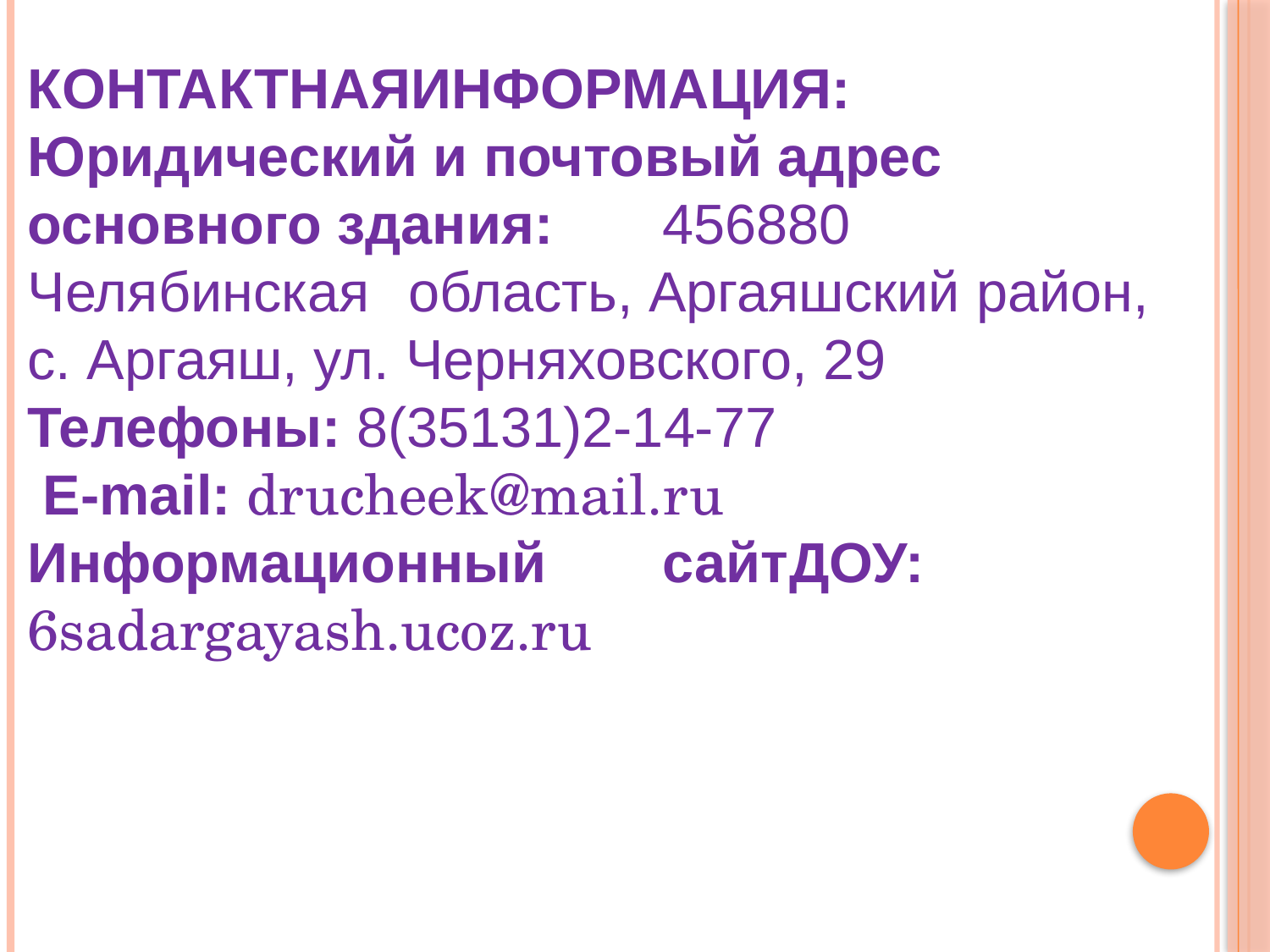

КОНТАКТНАЯИНФОРМАЦИЯ:
Юридический и почтовый адрес основного здания:	456880
Челябинская	область, Аргаяшский район, с. Аргаяш, ул. Черняховского, 29
Телефоны: 8(35131)2-14-77
 E-mail: drucheek@mail.ru
Информационный	сайт	ДОУ: 6sadargayash.ucoz.ru